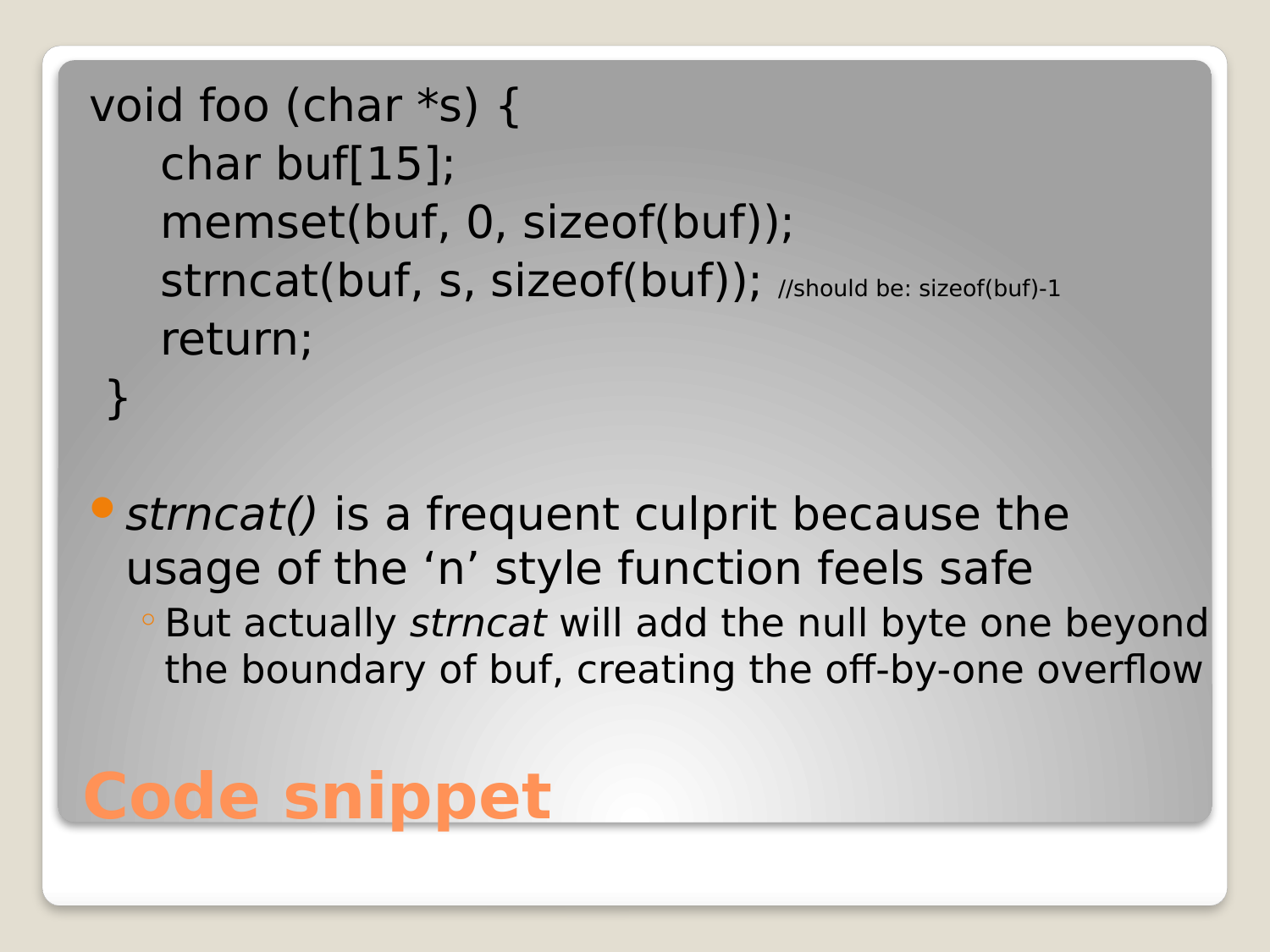

void foo (char *s) {
     char buf[15];
     memset(buf, 0, sizeof(buf));
     strncat(buf, s, sizeof(buf)); //should be: sizeof(buf)-1
     return;
 }

strncat() is a frequent culprit because the usage of the ‘n’ style function feels safe
But actually strncat will add the null byte one beyond the boundary of buf, creating the off-by-one overflow
# Code snippet